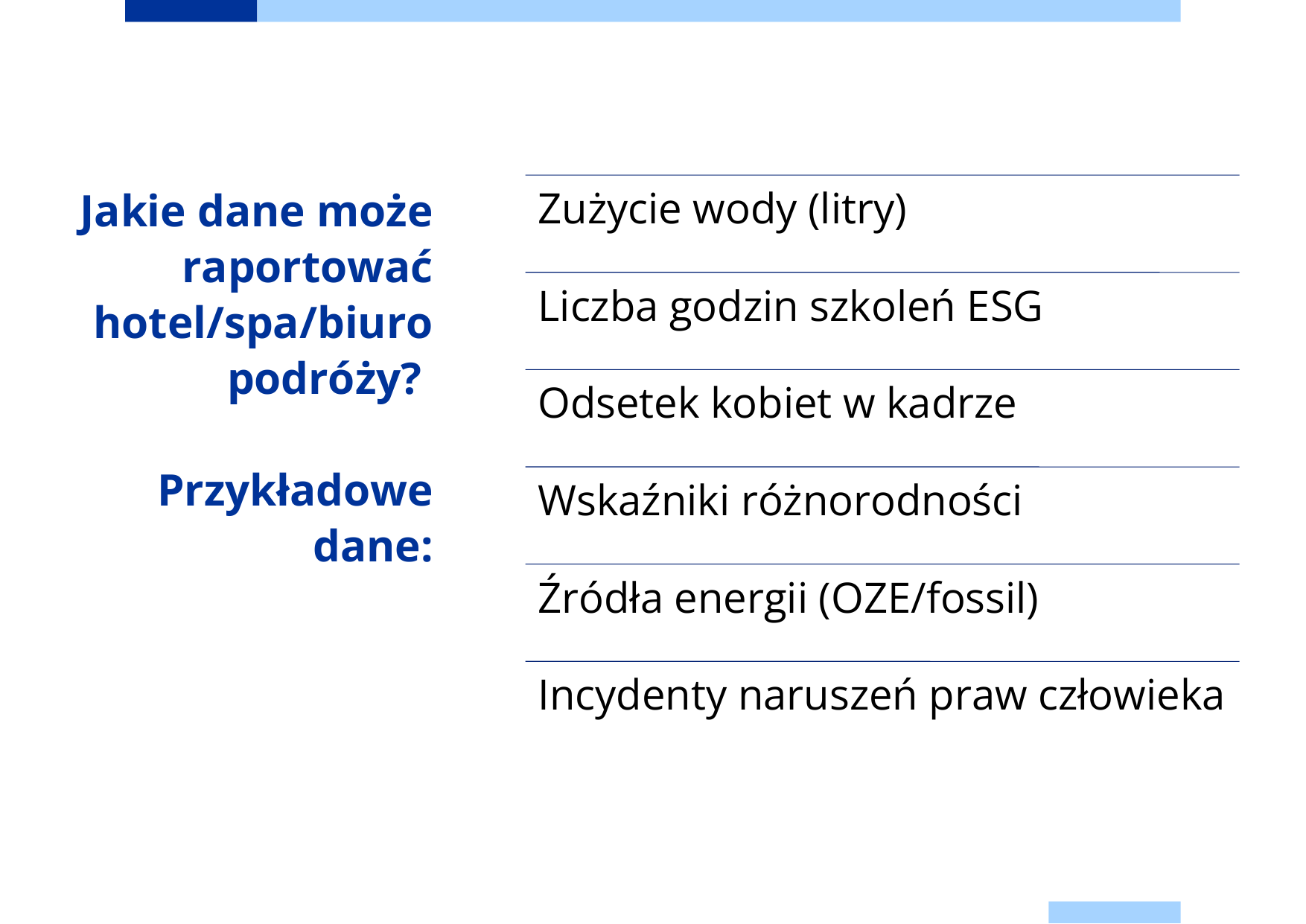

Zużycie wody (litry)
Liczba godzin szkoleń ESG
Odsetek kobiet w kadrze
Wskaźniki różnorodności
Źródła energii (OZE/fossil)
Incydenty naruszeń praw człowieka
# Jakie dane może raportować hotel/spa/biuro podróży? Przykładowe dane: